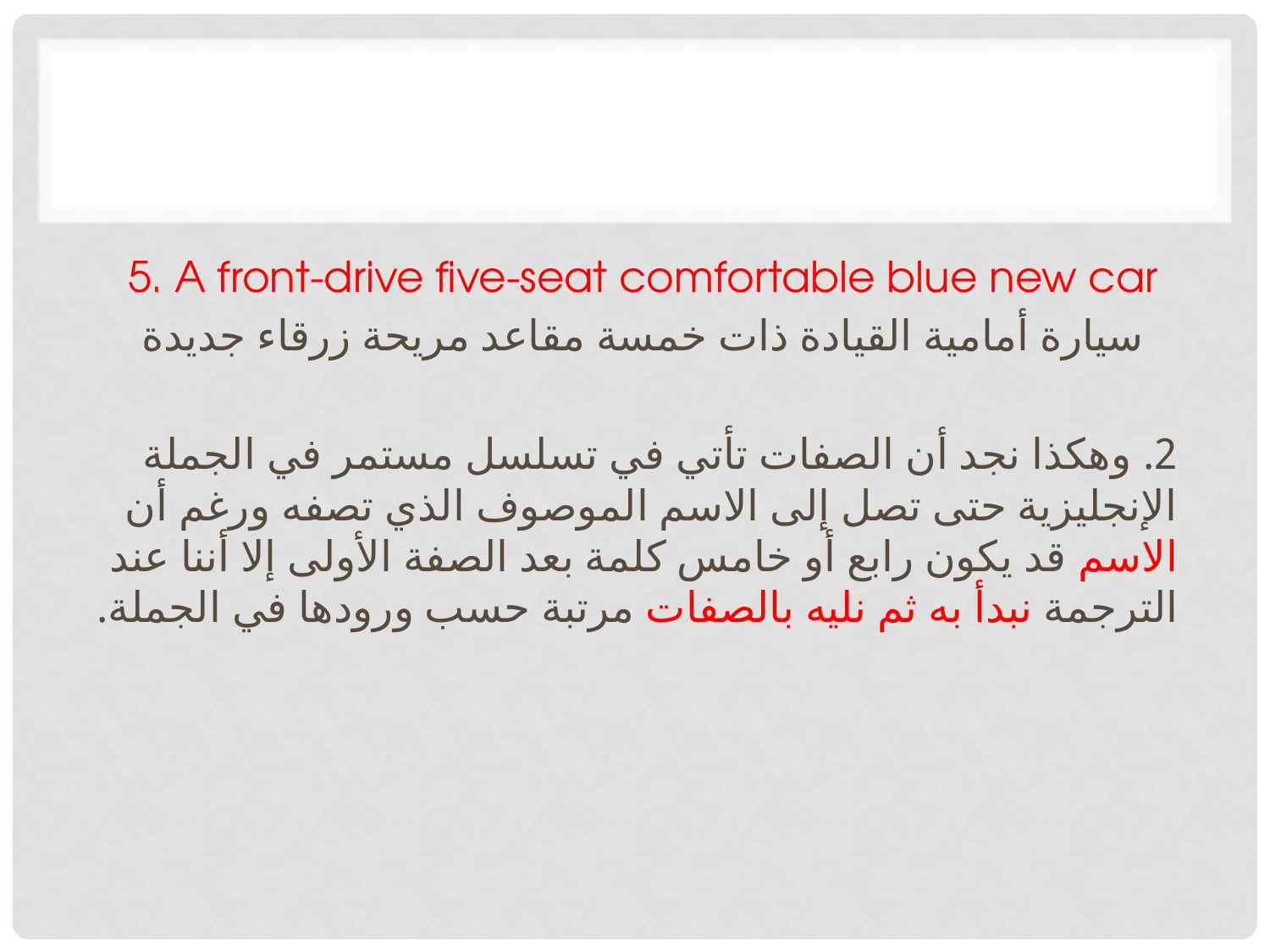

5. A front-drive five-seat comfortable blue new car
سيارة أمامية القيادة ذات خمسة مقاعد مريحة زرقاء جديدة

2. وهكذا نجد أن الصفات تأتي في تسلسل مستمر في الجملة الإنجليزية حتى تصل إلى الاسم الموصوف الذي تصفه ورغم أن الاسم قد يكون رابع أو خامس كلمة بعد الصفة الأولى إلا أننا عند الترجمة نبدأ به ثم نليه بالصفات مرتبة حسب ورودها في الجملة.